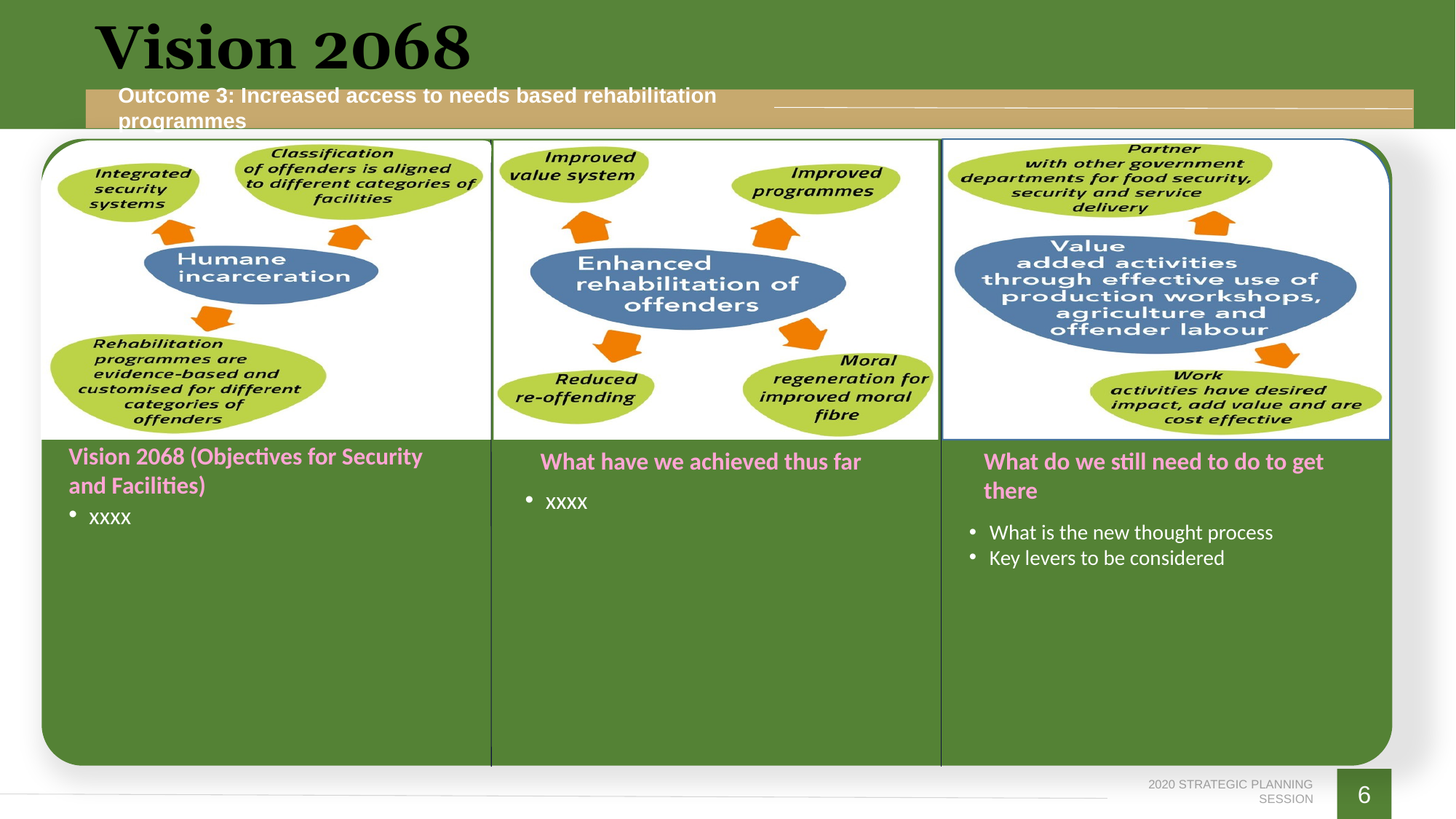

Vision 2068

Outcome 3: Increased access to needs based rehabilitation programmes

Vision 2068 (Objectives for Security and Facilities)
What do we still need to do to get there
What have we achieved thus far
xxxx
xxxx
What is the new thought process
Key levers to be considered